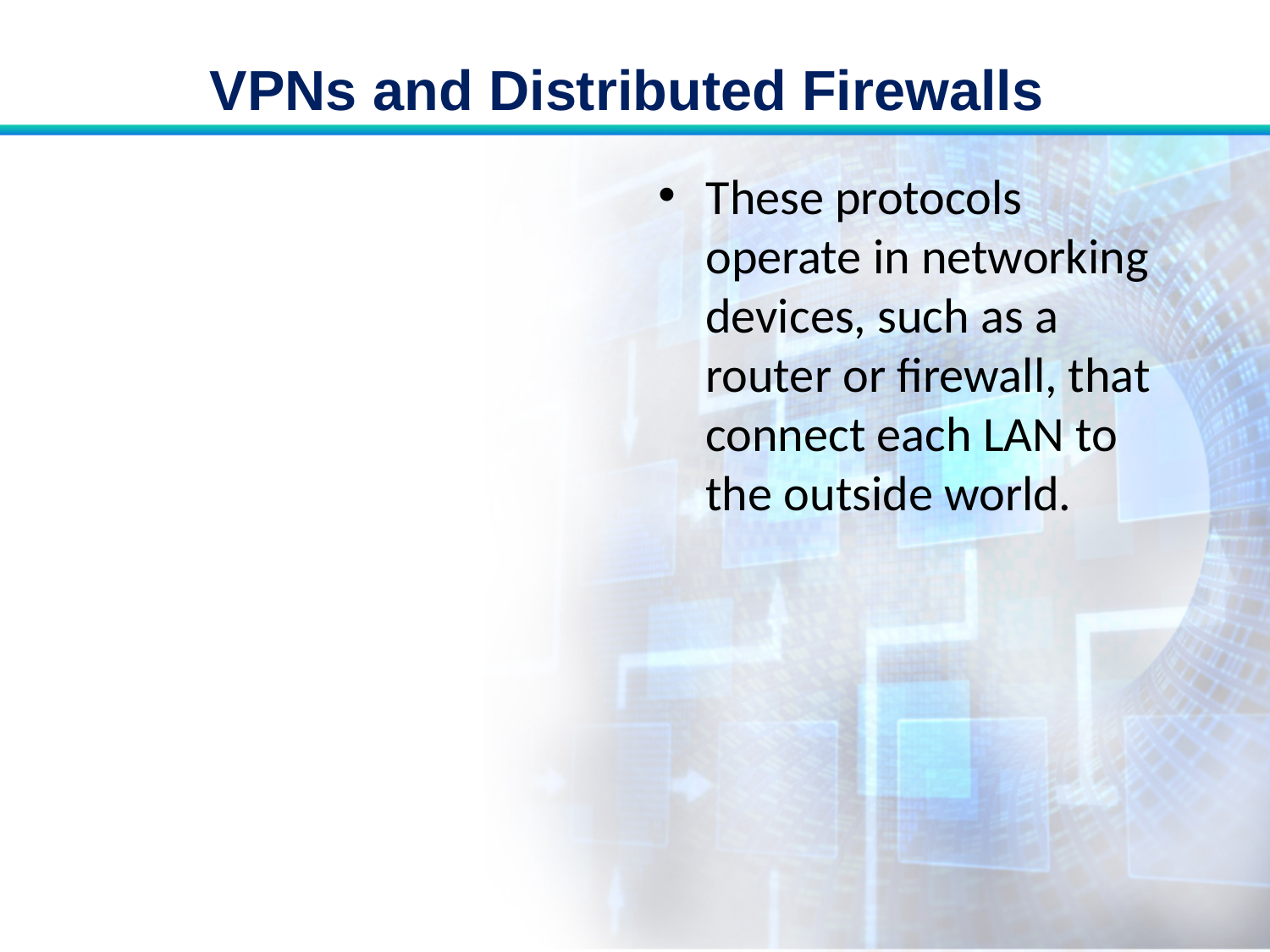

# VPNs and Distributed Firewalls
These protocols operate in networking devices, such as a router or firewall, that connect each LAN to the outside world.